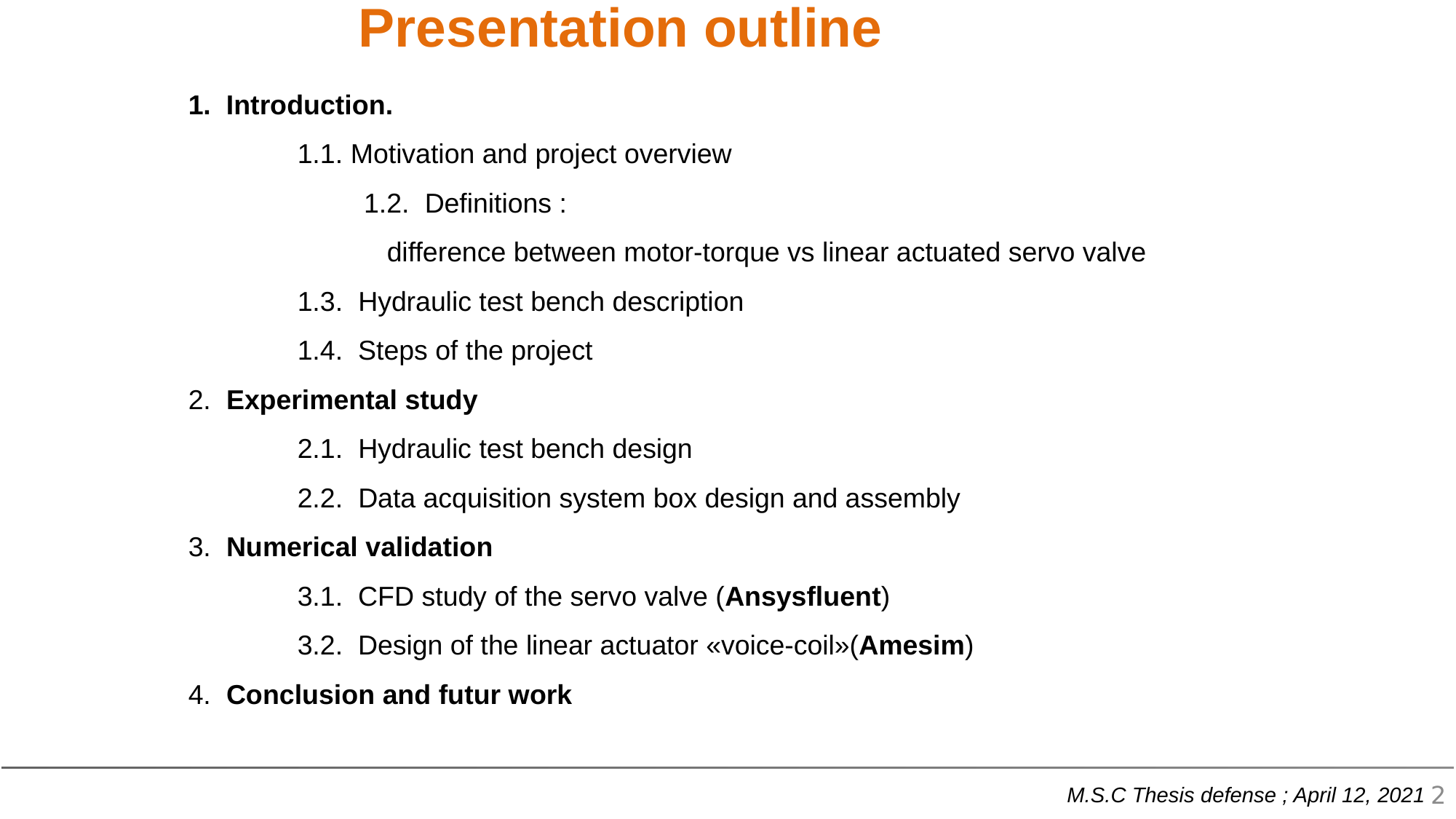

Presentation outline
1.  Introduction.
	1.1. Motivation and project overview
                       1.2.  Definitions :
                          difference between motor-torque vs linear actuated servo valve
	1.3.  Hydraulic test bench description
	1.4.  Steps of the project
2.  Experimental study
	2.1.  Hydraulic test bench design
	2.2.  Data acquisition system box design and assembly
3.  Numerical validation
	3.1.  CFD study of the servo valve (Ansysfluent)
	3.2.  Design of the linear actuator «voice-coil»(Amesim)
4.  Conclusion and futur work

2
M.S.C Thesis defense ; April 12, 2021